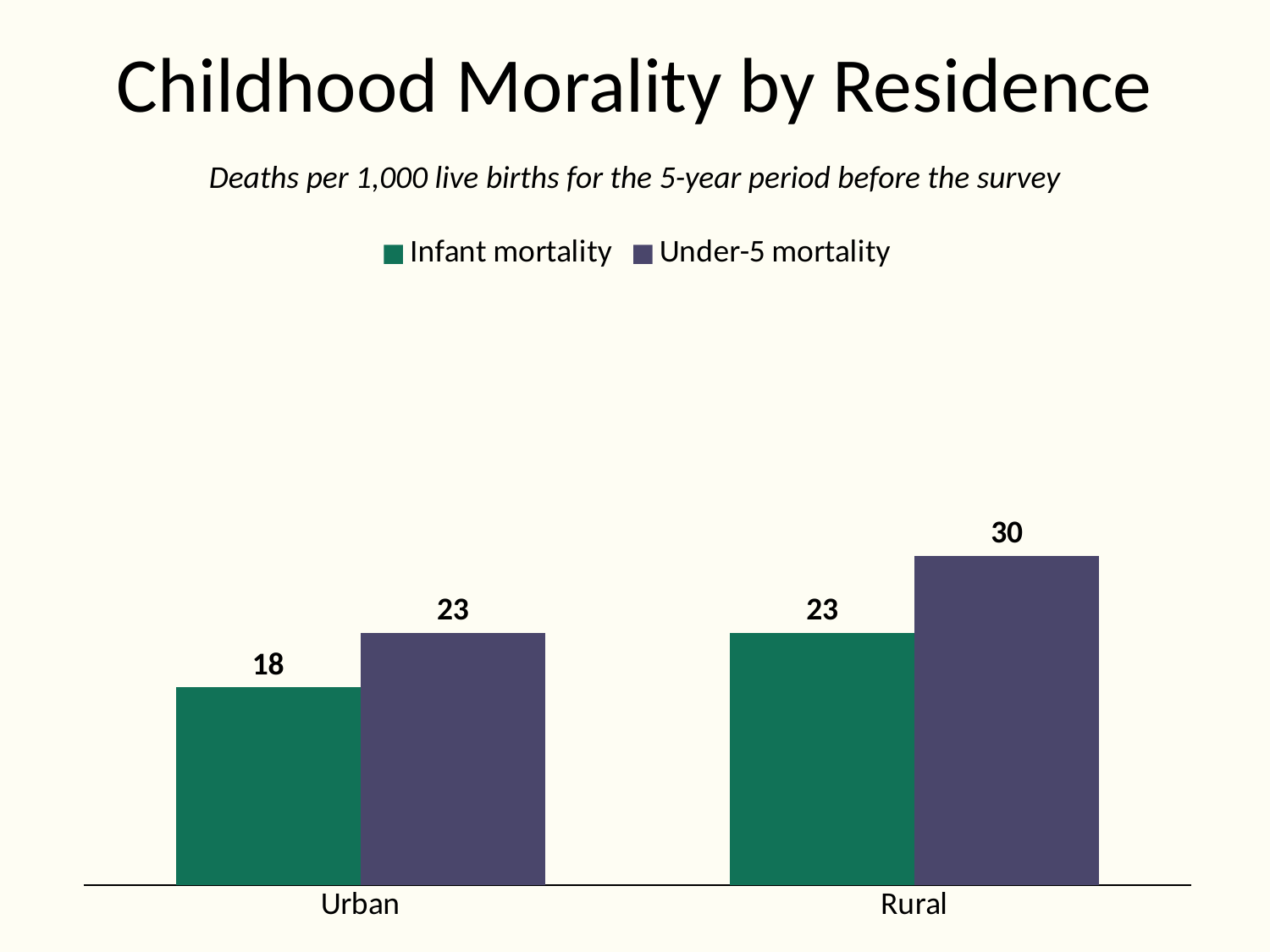

# Childhood Morality by Residence
Deaths per 1,000 live births for the 5-year period before the survey

### Chart

| Category | Infant mortality | Under-5 mortality |
|---|---|---|
| Urban | 18.0 | 23.0 |
| Rural | 23.0 | 30.0 |